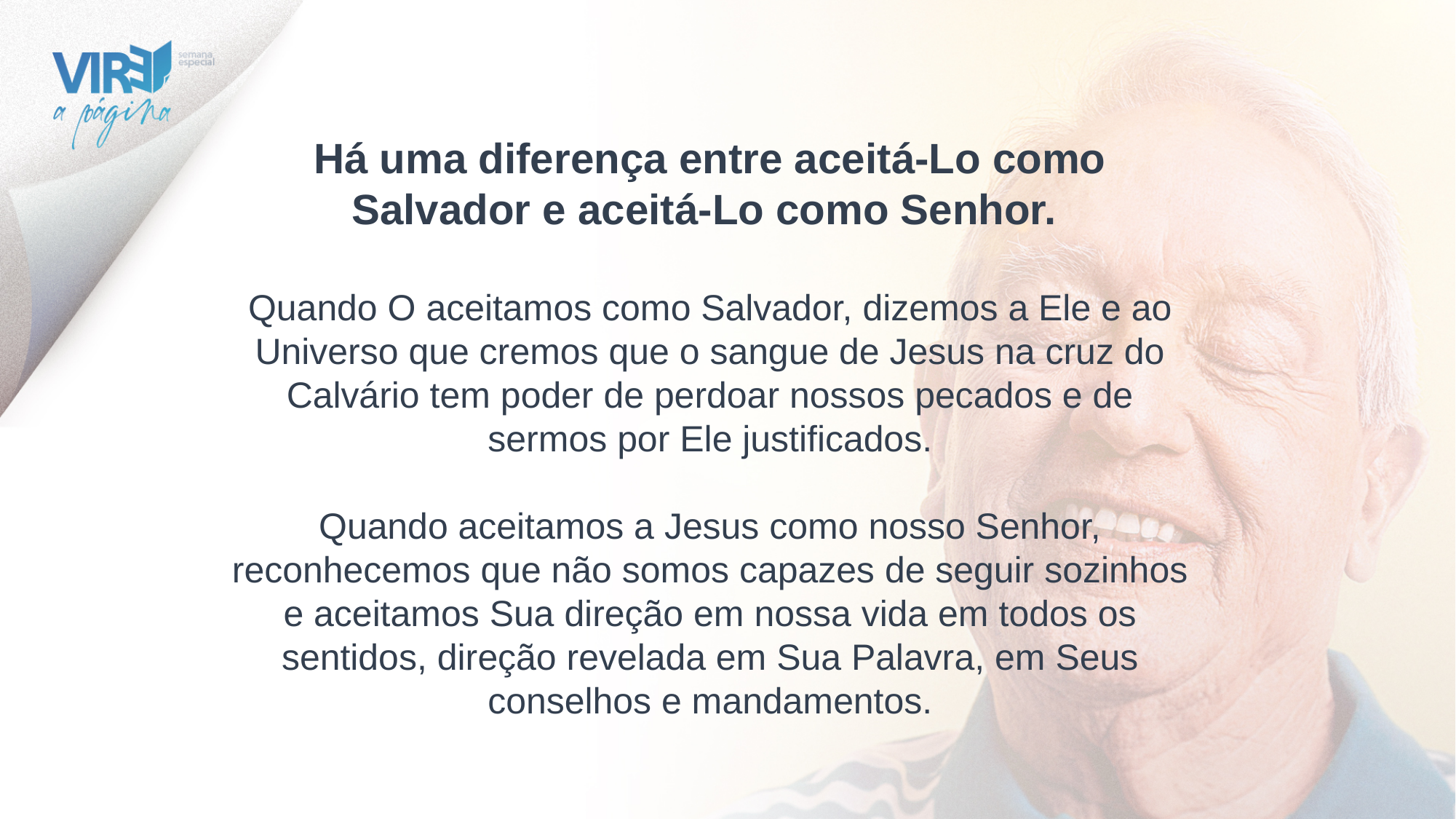

Há uma diferença entre aceitá-Lo como Salvador e aceitá-Lo como Senhor.

Quando O aceitamos como Salvador, dizemos a Ele e ao Universo que cremos que o sangue de Jesus na cruz do Calvário tem poder de perdoar nossos pecados e de sermos por Ele justificados.

Quando aceitamos a Jesus como nosso Senhor, reconhecemos que não somos capazes de seguir sozinhos e aceitamos Sua direção em nossa vida em todos os sentidos, direção revelada em Sua Palavra, em Seus conselhos e mandamentos.